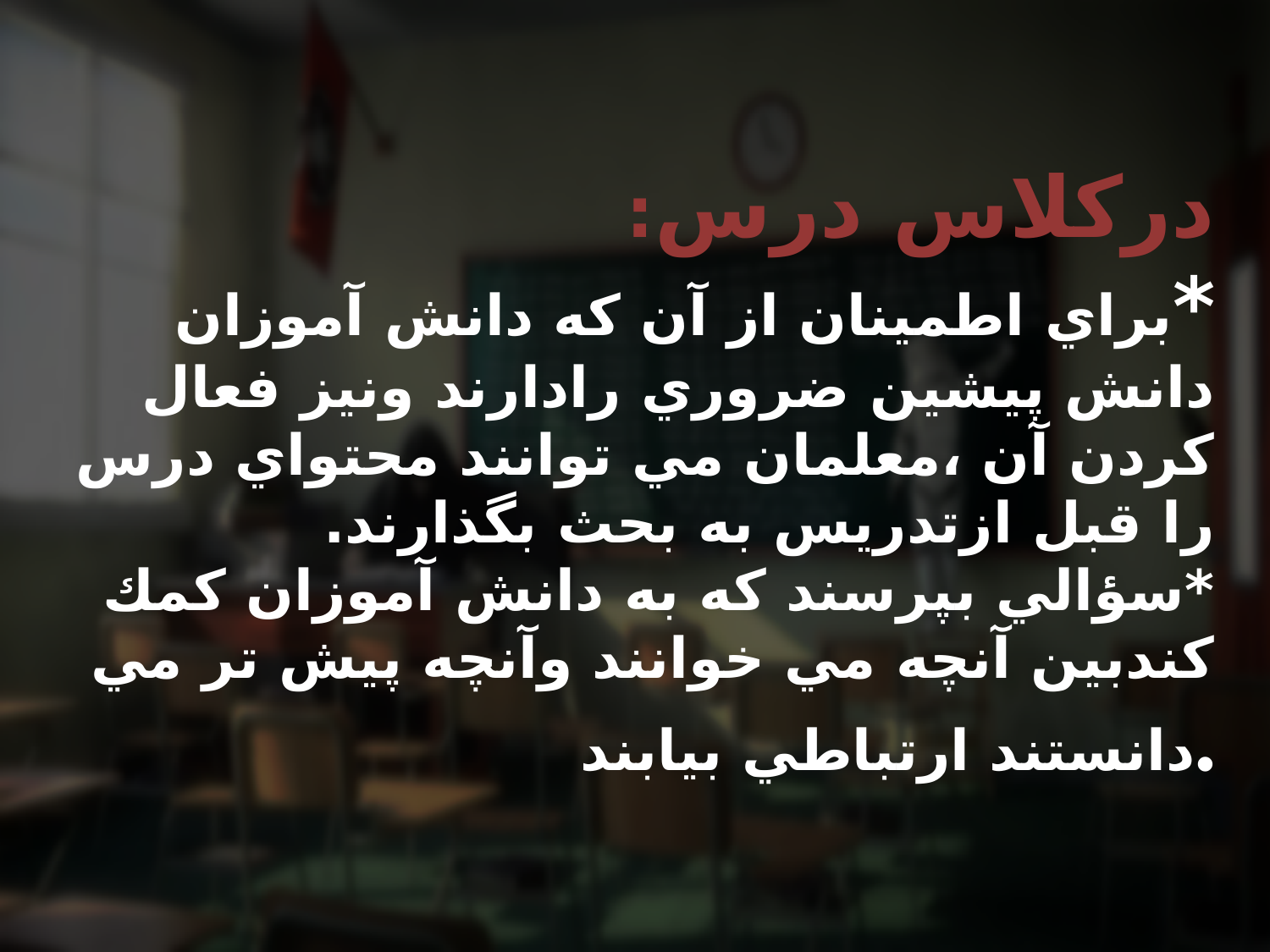

# دركلاس درس: *براي اطمينان از آن كه دانش آموزان دانش پيشين ضروري رادارند ونيز فعال كردن آن ،معلمان مي توانند محتواي درس را قبل ازتدريس به بحث بگذارند. *سؤالي بپرسند كه به دانش آموزان كمك كندبين آنچه مي خوانند وآنچه پيش تر مي دانستند ارتباطي بيابند.